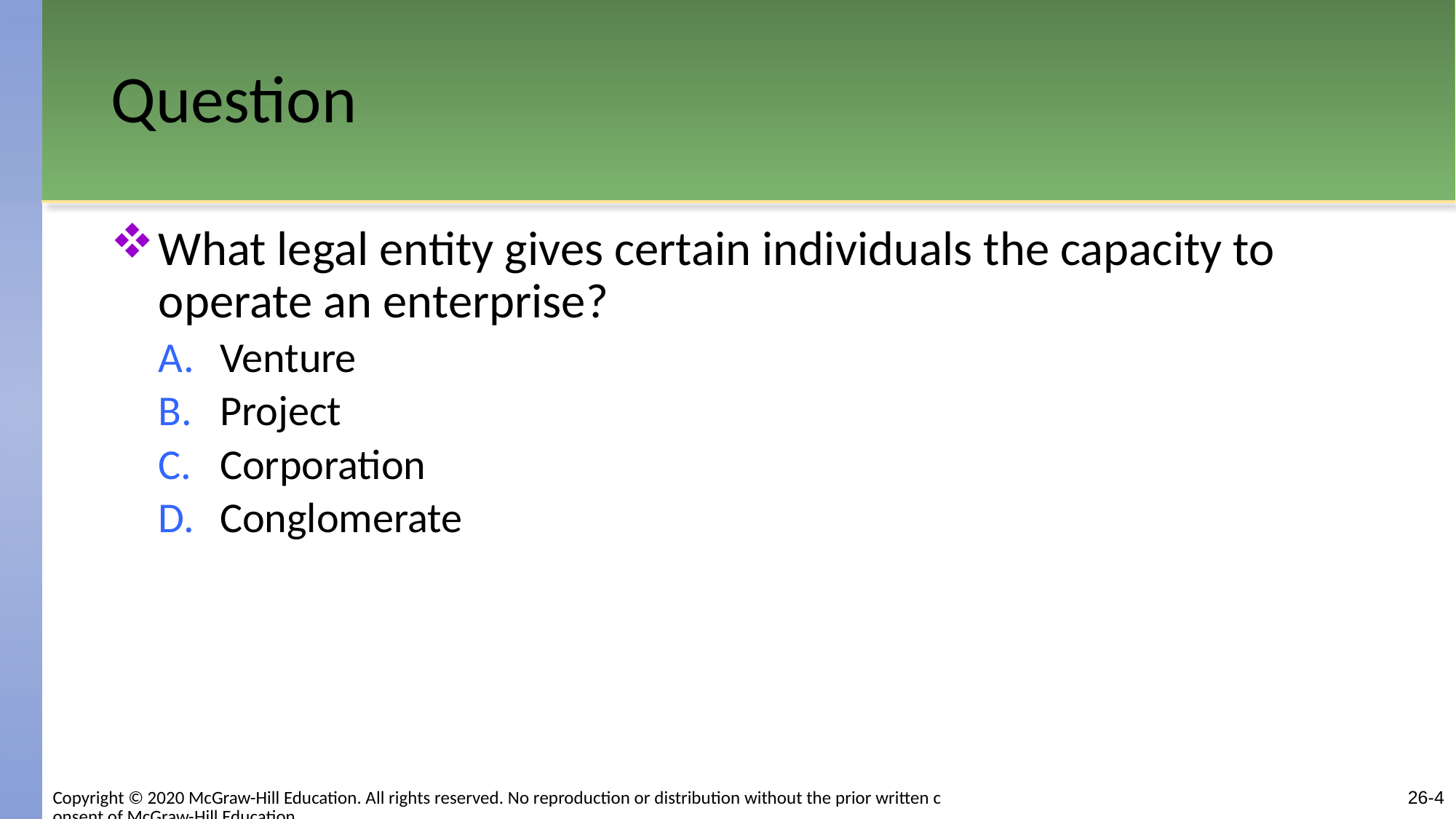

# Question
What legal entity gives certain individuals the capacity to operate an enterprise?
Venture
Project
Corporation
Conglomerate
Copyright © 2020 McGraw-Hill Education. All rights reserved. No reproduction or distribution without the prior written consent of McGraw-Hill Education.
26-4